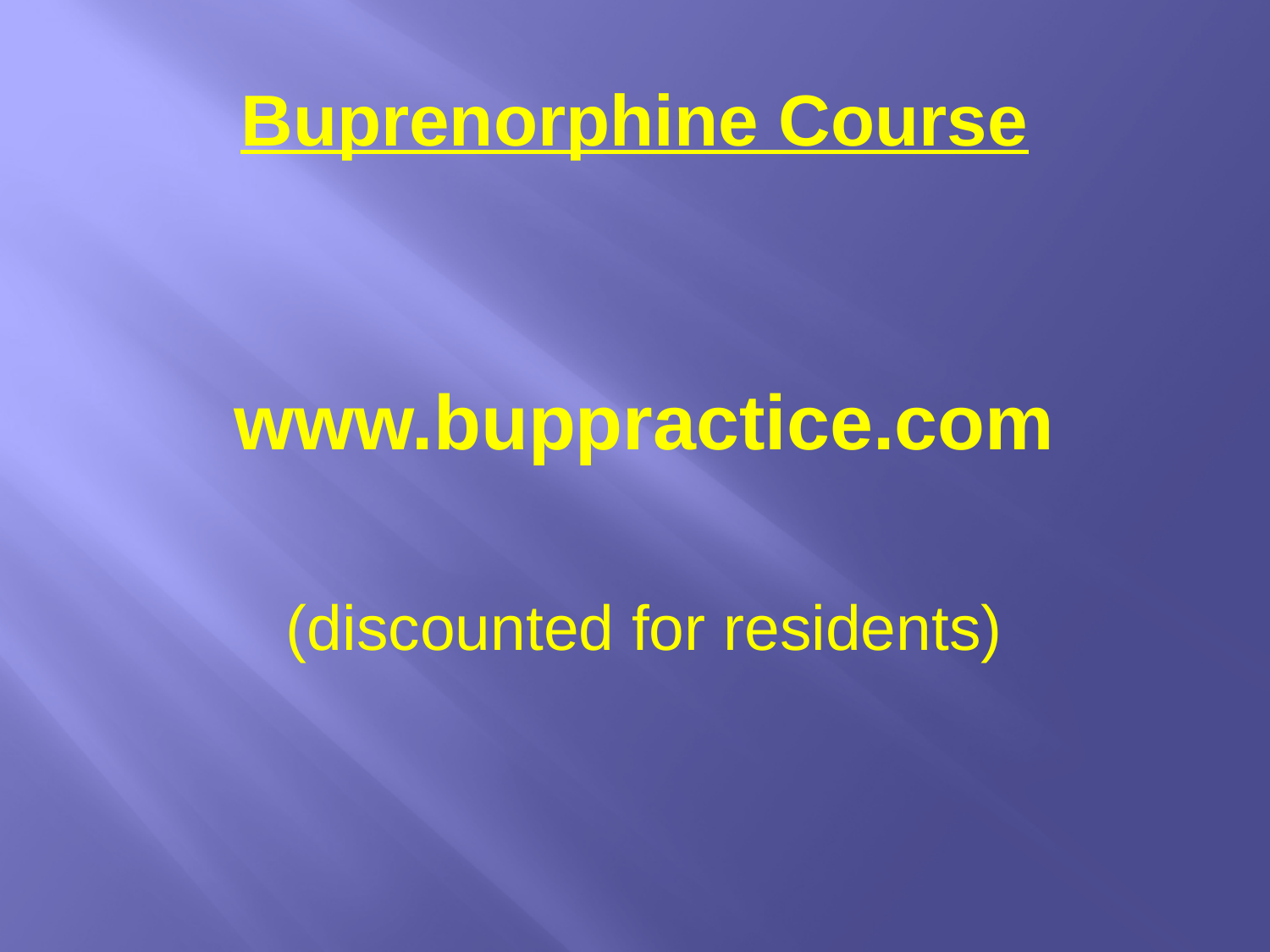

# Buprenorphine Course

www.buppractice.com

(discounted for residents)